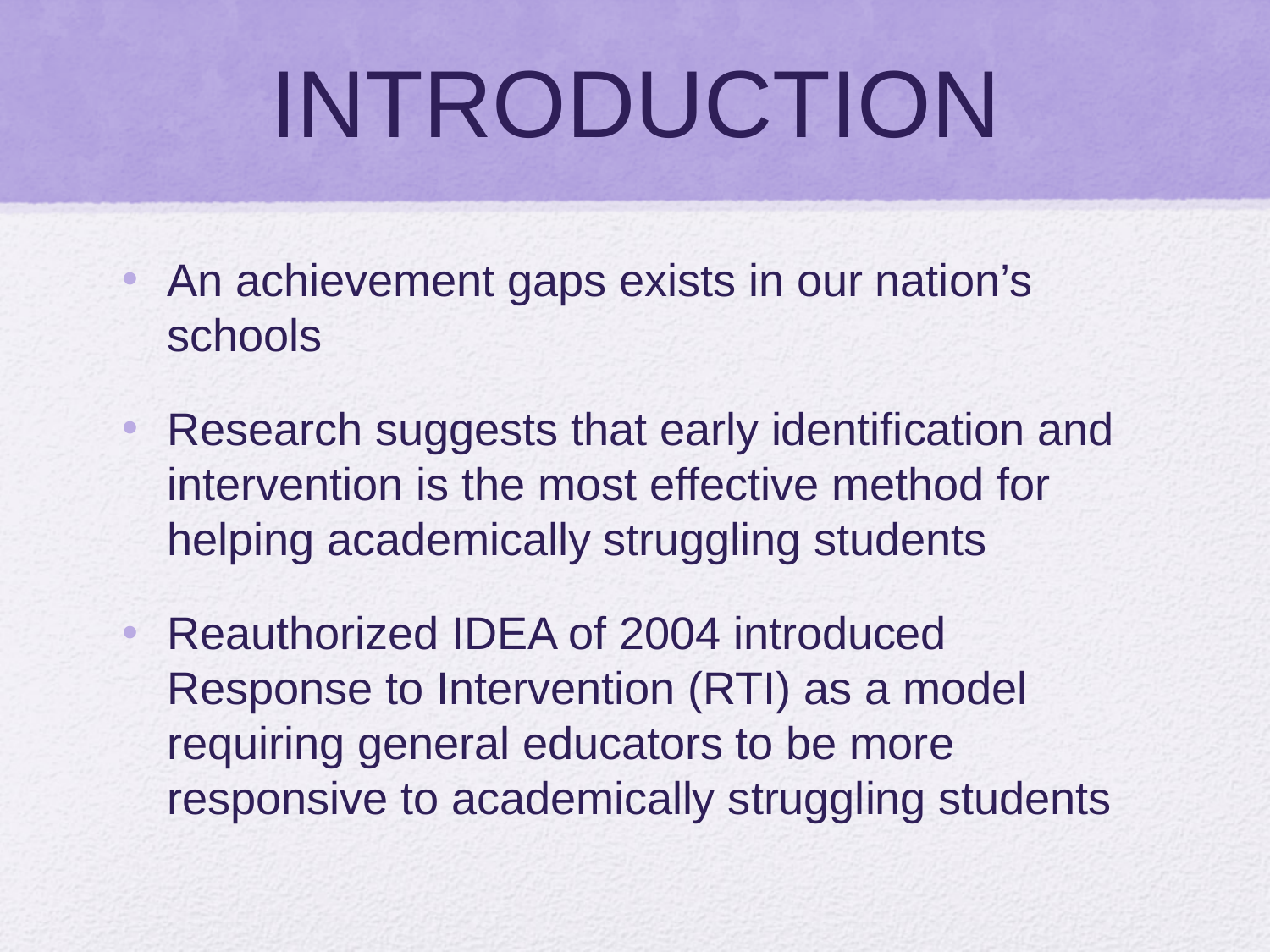

# INTRODUCTION
An achievement gaps exists in our nation’s schools
Research suggests that early identification and intervention is the most effective method for helping academically struggling students
Reauthorized IDEA of 2004 introduced Response to Intervention (RTI) as a model requiring general educators to be more responsive to academically struggling students